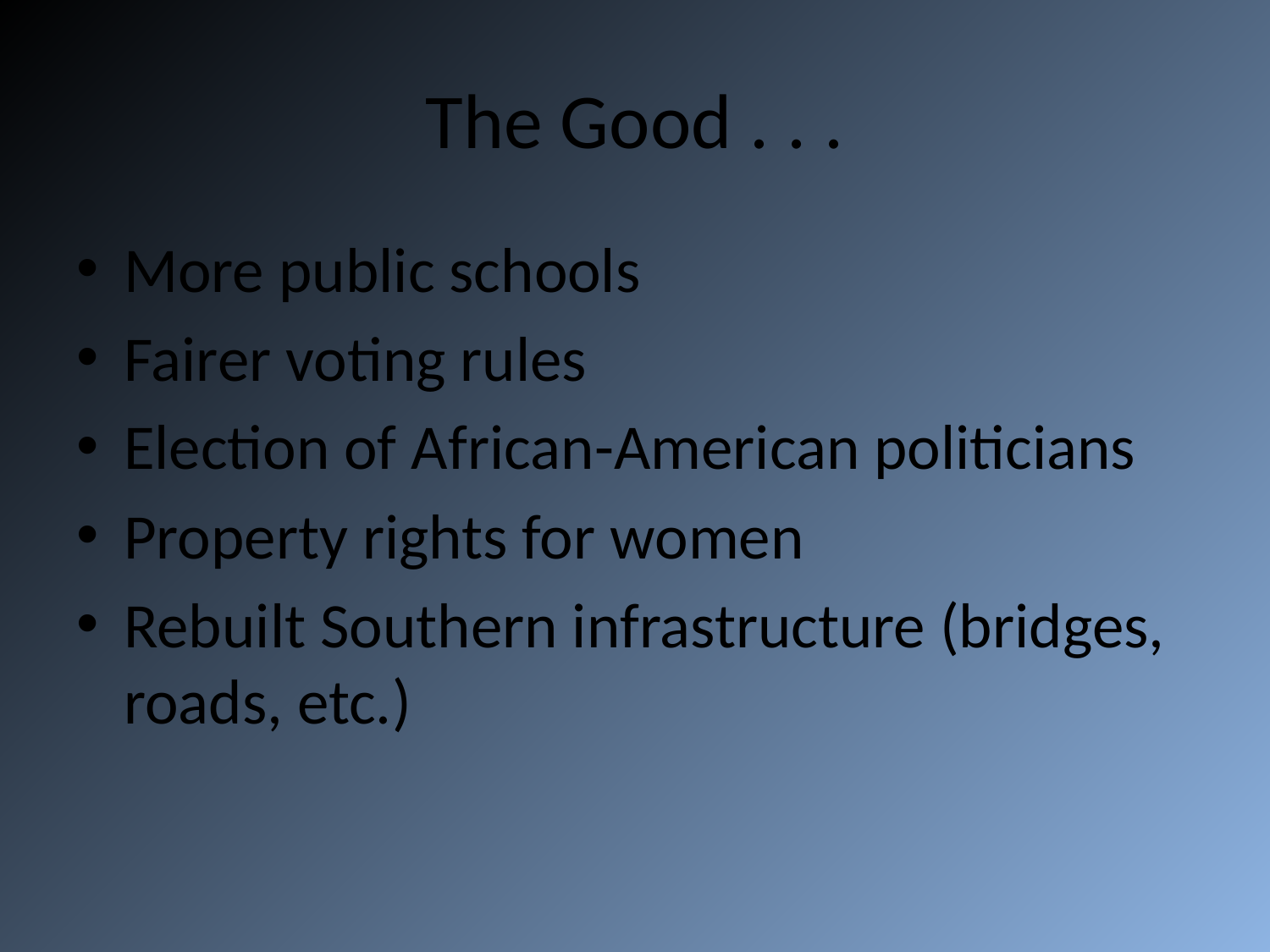

# The Good . . .
More public schools
Fairer voting rules
Election of African-American politicians
Property rights for women
Rebuilt Southern infrastructure (bridges, roads, etc.)